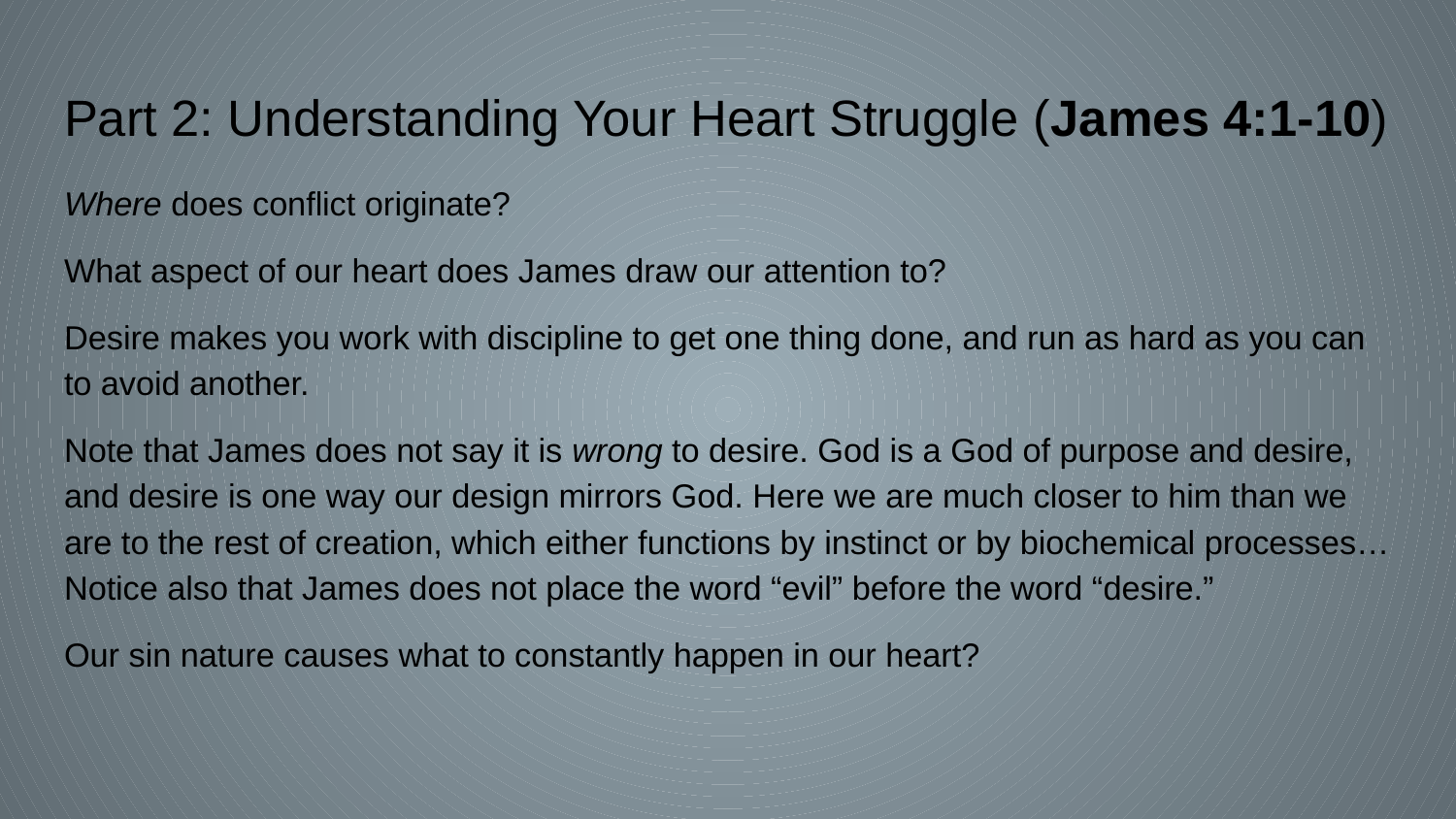

# Part 2: Understanding Your Heart Struggle (James 4:1-10)
Where does conflict originate?
What aspect of our heart does James draw our attention to?
Desire makes you work with discipline to get one thing done, and run as hard as you can to avoid another.
Note that James does not say it is wrong to desire. God is a God of purpose and desire, and desire is one way our design mirrors God. Here we are much closer to him than we are to the rest of creation, which either functions by instinct or by biochemical processes…Notice also that James does not place the word “evil” before the word “desire.”
Our sin nature causes what to constantly happen in our heart?